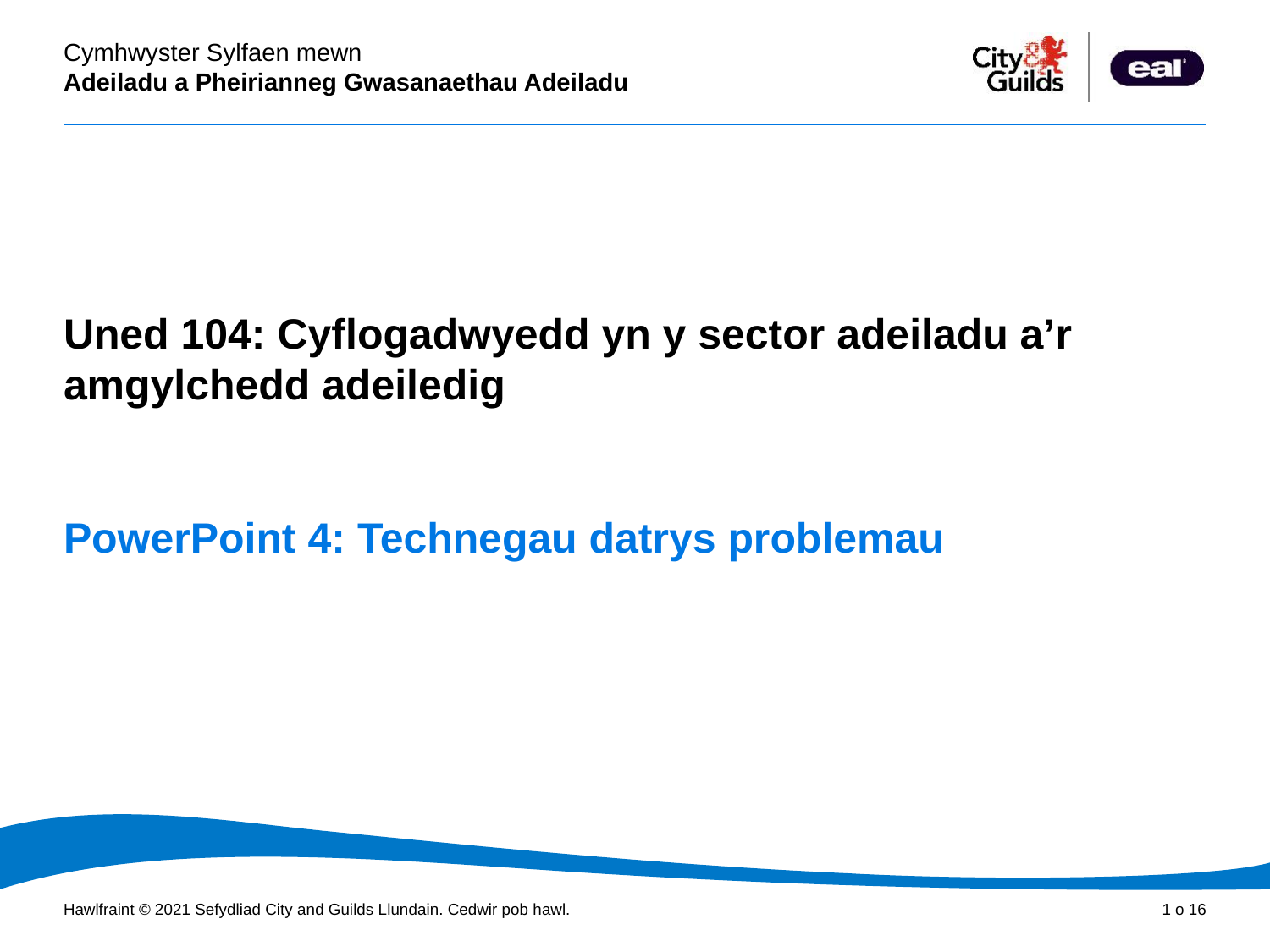

Cyflwyniad PowerPoint
Uned 104: Cyflogadwyedd yn y sector adeiladu a’r amgylchedd adeiledig
# PowerPoint 4: Technegau datrys problemau